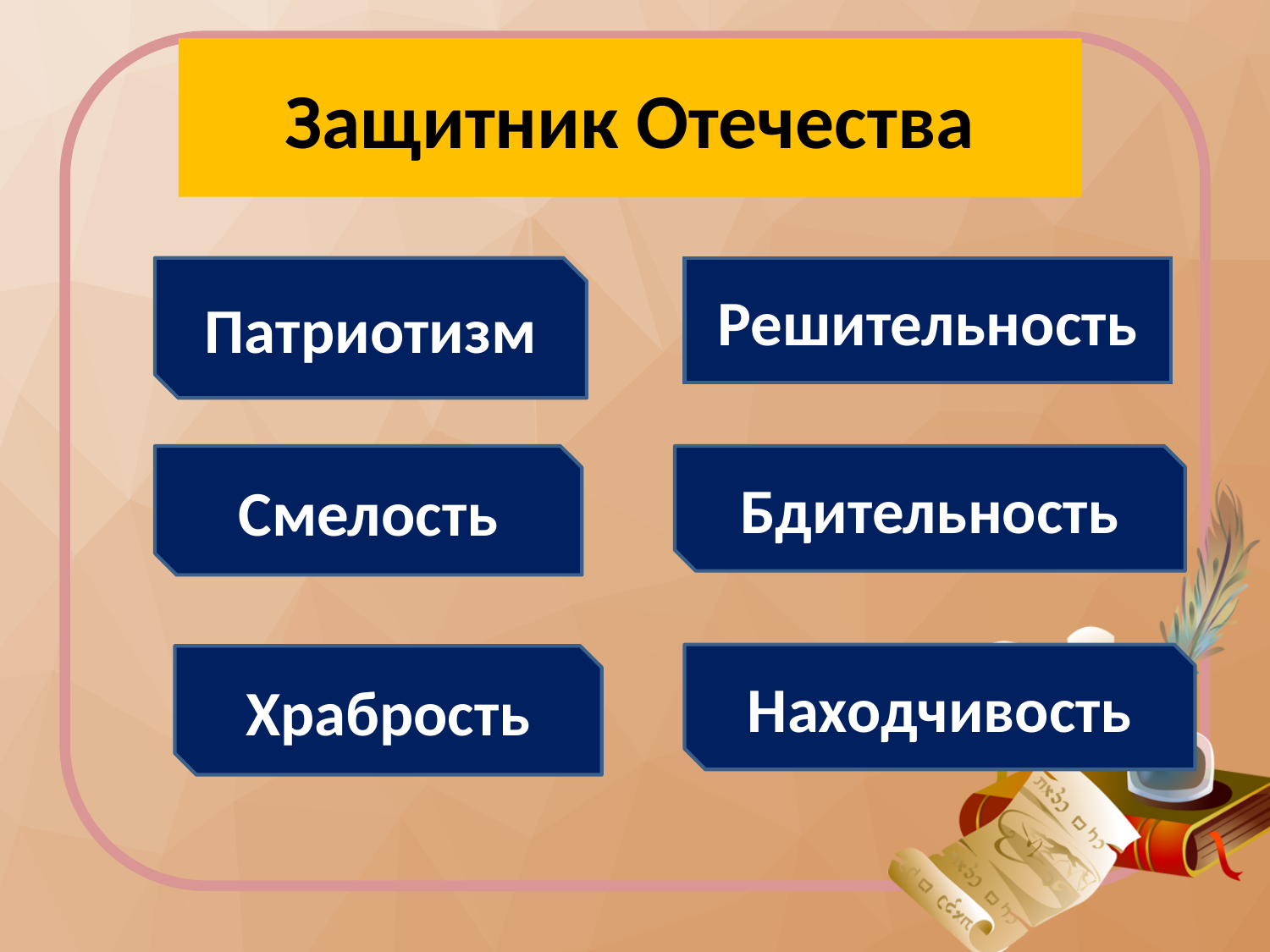

# Защитник Отечества
Патриотизм
Решительность
Смелость
Бдительность
Находчивость
Храбрость